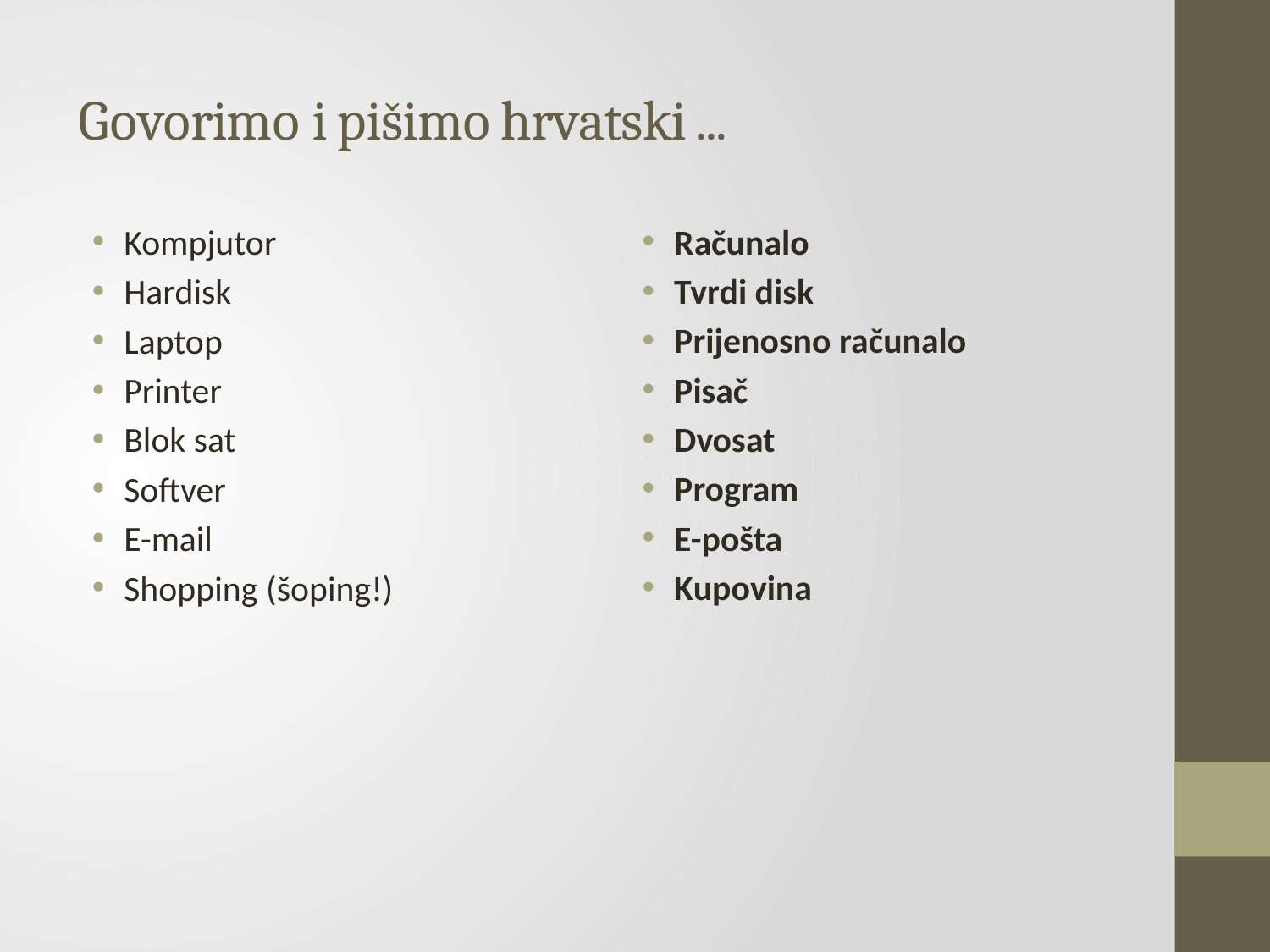

# Govorimo i pišimo hrvatski ...
Kompjutor
Hardisk
Laptop
Printer
Blok sat
Softver
E-mail
Shopping (šoping!)
Računalo
Tvrdi disk
Prijenosno računalo
Pisač
Dvosat
Program
E-pošta
Kupovina